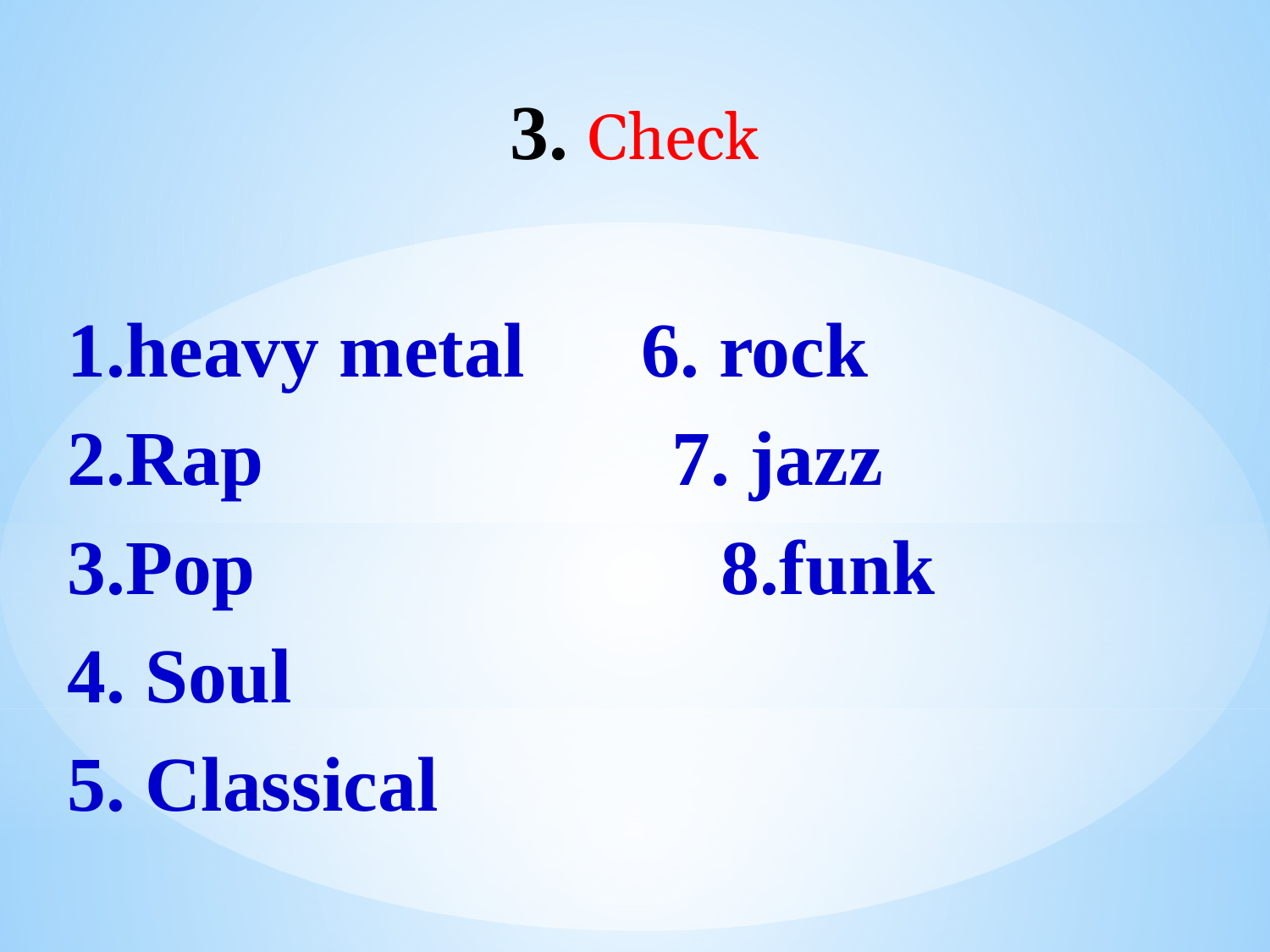

3. Check

1.heavy metal      6. rock
2.Rap                     7. jazz
3.Pop                        8.funk
4. Soul
5. Classical